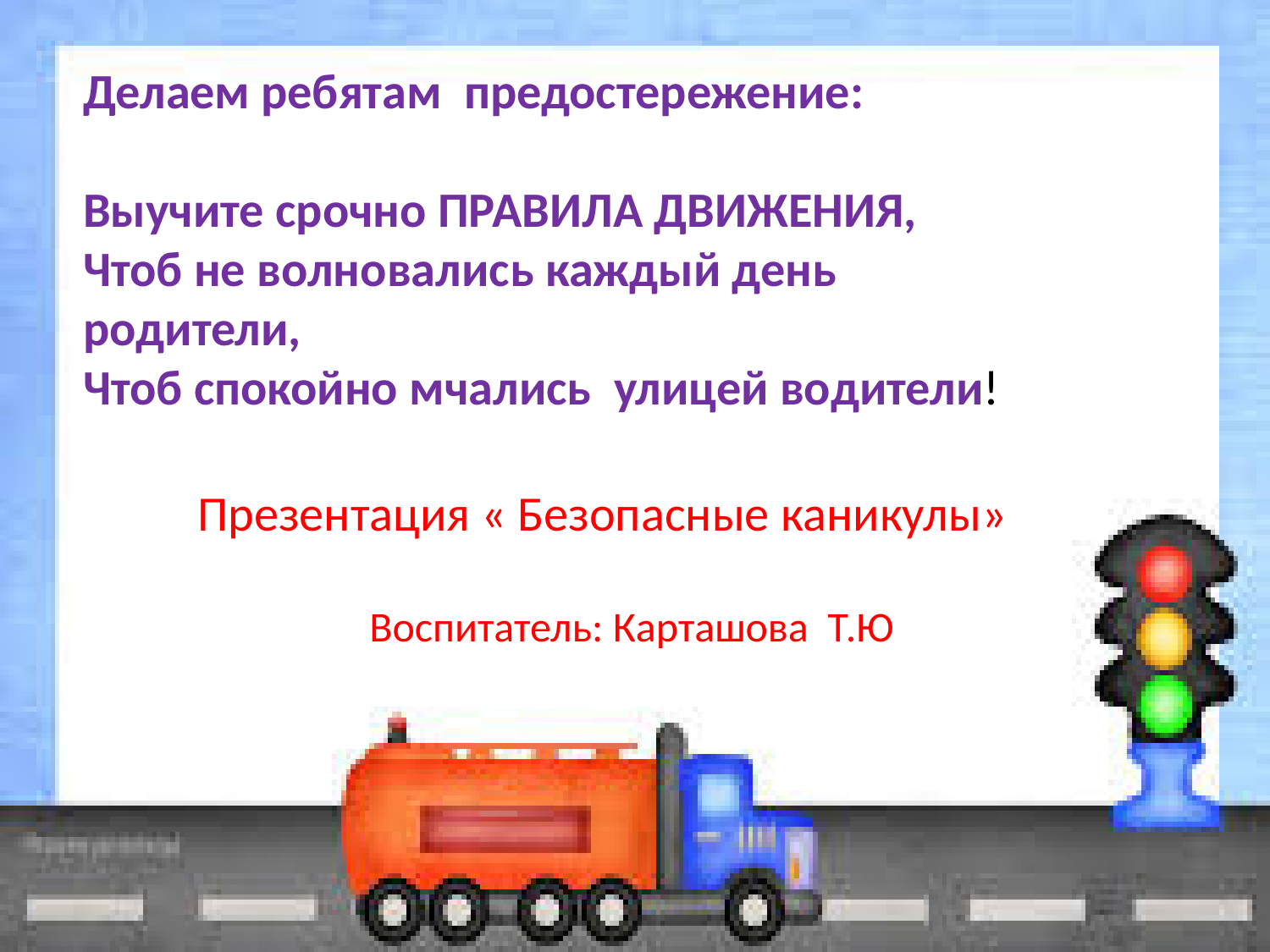

Делаем ребятам  предостережение:
Выучите срочно ПРАВИЛА ДВИЖЕНИЯ,
Чтоб не волновались каждый день родители,
Чтоб спокойно мчались  улицей водители!
           Презентация « Безопасные каникулы»

                               Воспитатель: Карташова  Т.Ю